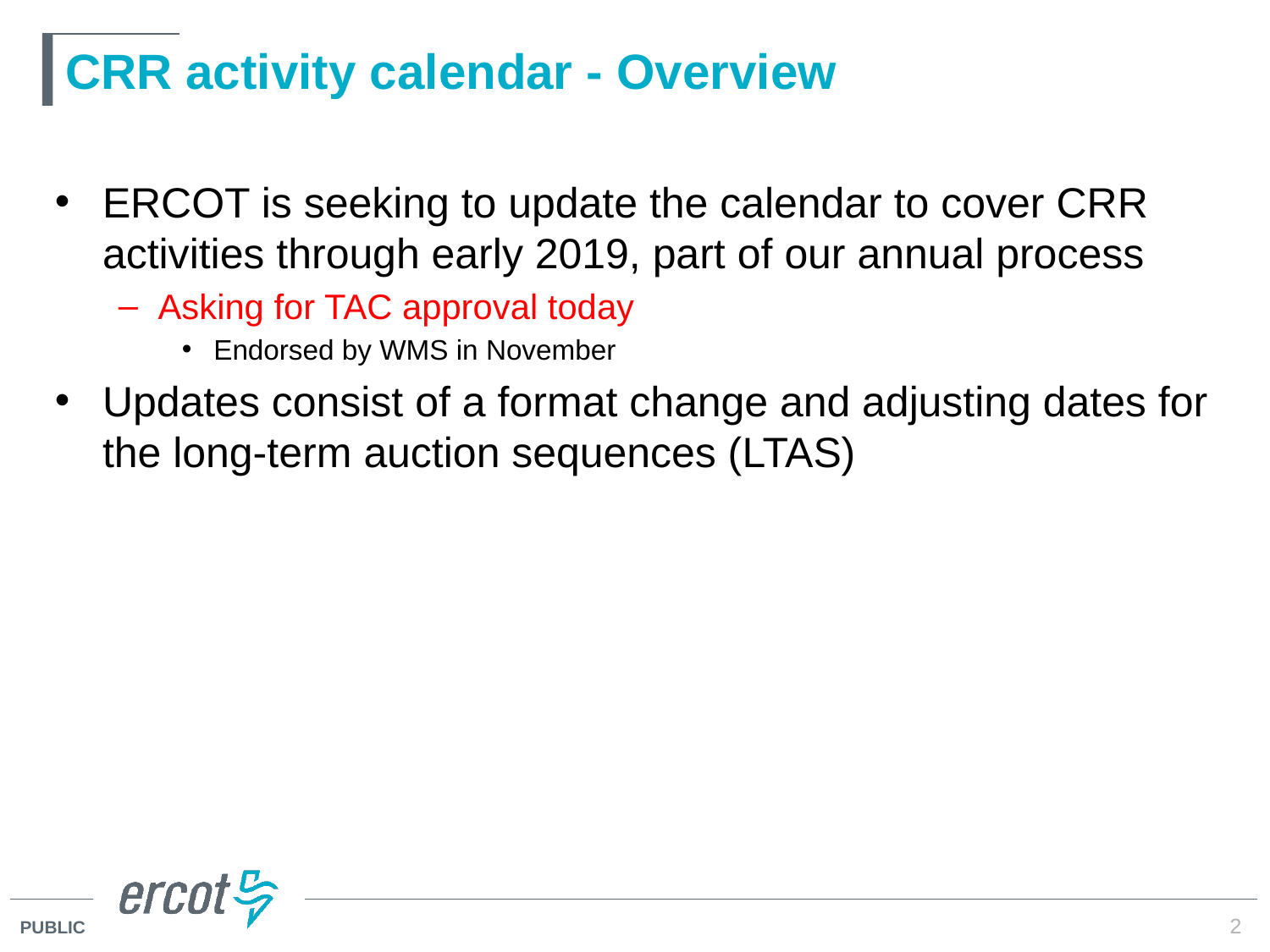

# CRR activity calendar - Overview
ERCOT is seeking to update the calendar to cover CRR activities through early 2019, part of our annual process
Asking for TAC approval today
Endorsed by WMS in November
Updates consist of a format change and adjusting dates for the long-term auction sequences (LTAS)
2